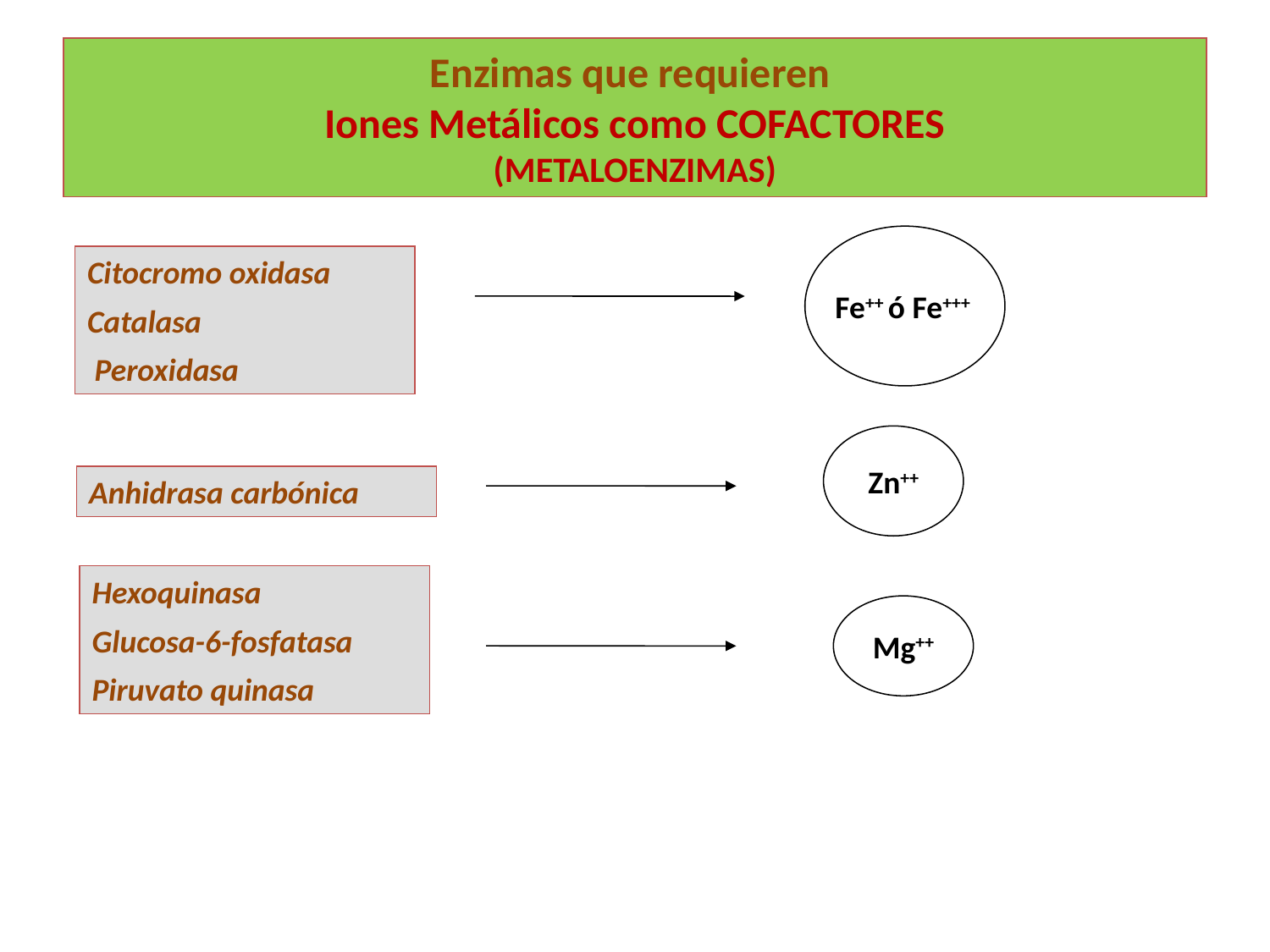

# Enzimas que requieren Iones Metálicos como COFACTORES (METALOENZIMAS)
Fe++ ó Fe+++
Citocromo oxidasa
Catalasa
 Peroxidasa

Zn++
Anhidrasa carbónica

Hexoquinasa
Glucosa-6-fosfatasa
Piruvato quinasa
Mg++